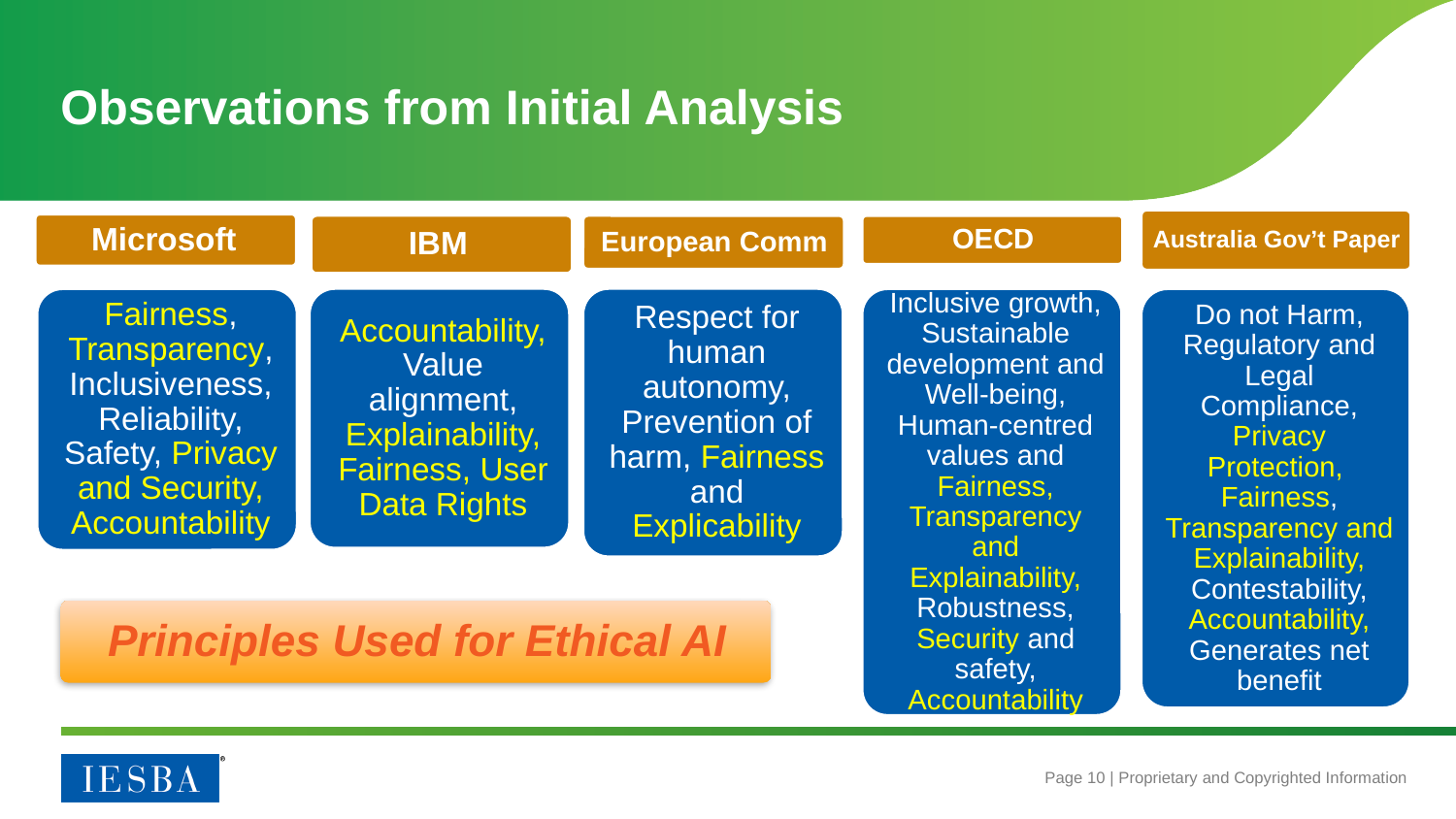

# Observations from Initial Analysis
Principles Used for Ethical AI
Microsoft
Fairness, Transparency, Inclusiveness, Reliability, Safety, Privacy and Security, Accountability
IBM
Accountability, Value alignment, Explainability, Fairness, User Data Rights
European Comm
Respect for human autonomy, Prevention of harm, Fairness and Explicability
OECD
Inclusive growth, Sustainable development and Well-being, Human-centred values and Fairness, Transparency and Explainability, Robustness, Security and safety, Accountability
Australia Gov’t Paper
Do not Harm, Regulatory and Legal Compliance, Privacy Protection,  Fairness, Transparency and Explainability, Contestability, Accountability, Generates net benefit